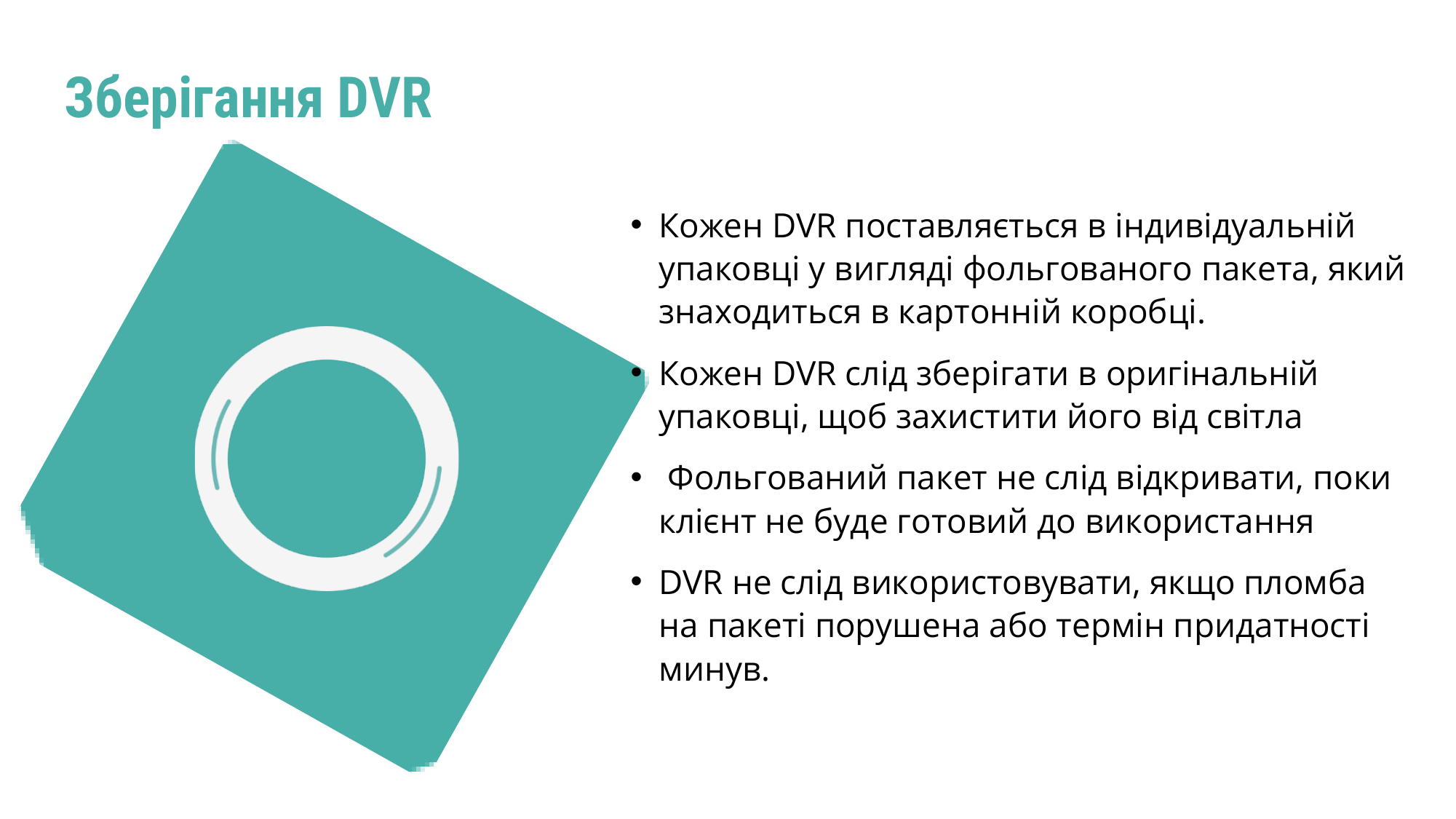

Зберігання DVR

Кожен DVR поставляється в індивідуальній упаковці у вигляді фольгованого пакета, який знаходиться в картонній коробці.
Кожен DVR слід зберігати в оригінальній упаковці, щоб захистити його від світла
 Фольгований пакет не слід відкривати, поки клієнт не буде готовий до використання
DVR не слід використовувати, якщо пломба на пакеті порушена або термін придатності минув.